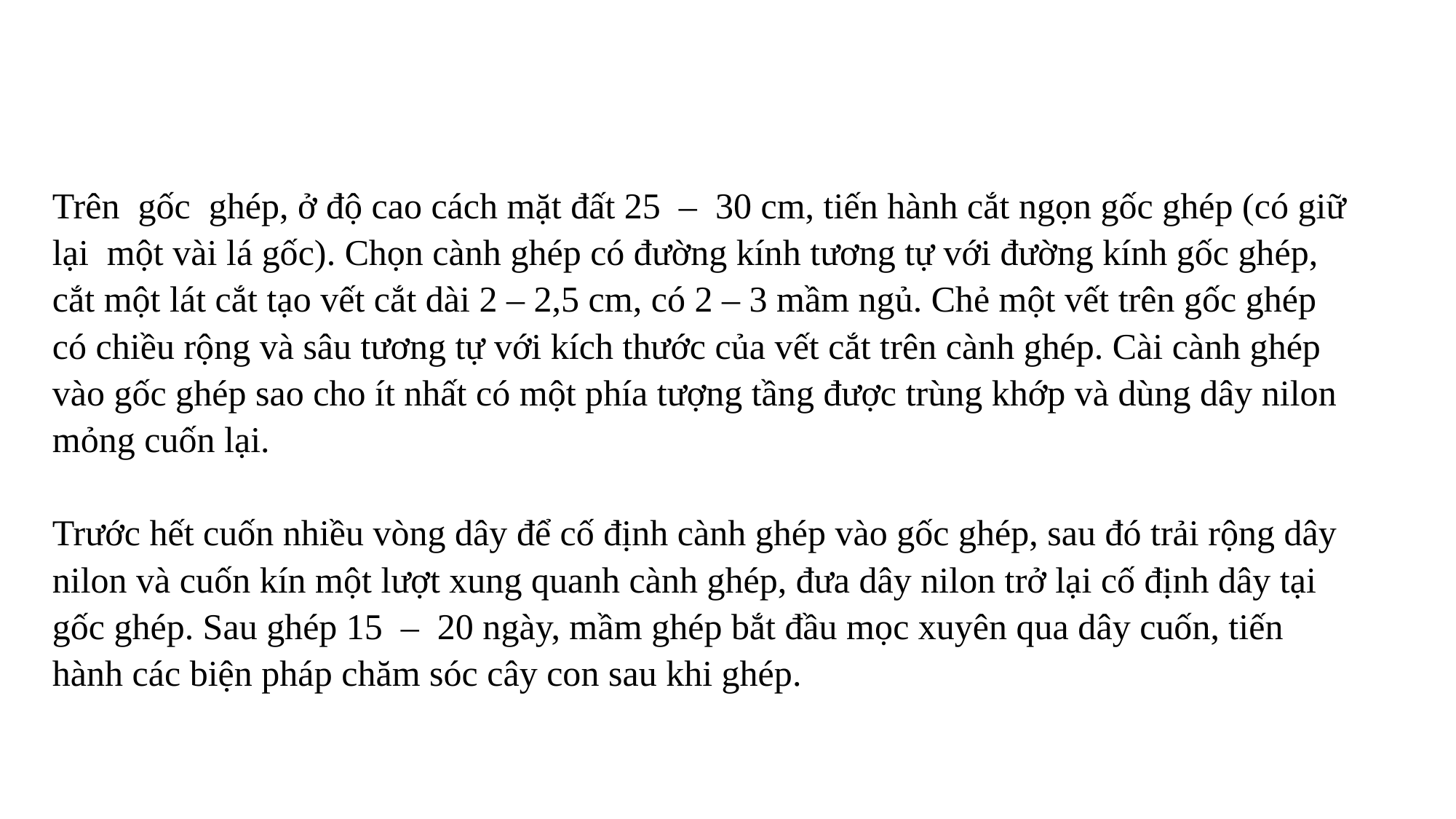

Trên  gốc  ghép, ở độ cao cách mặt đất 25  –  30 cm, tiến hành cắt ngọn gốc ghép (có giữ lại  một vài lá gốc). Chọn cành ghép có đường kính tương tự với đường kính gốc ghép, cắt một lát cắt tạo vết cắt dài 2 – 2,5 cm, có 2 – 3 mầm ngủ. Chẻ một vết trên gốc ghép có chiều rộng và sâu tương tự với kích thước của vết cắt trên cành ghép. Cài cành ghép vào gốc ghép sao cho ít nhất có một phía tượng tầng được trùng khớp và dùng dây nilon mỏng cuốn lại.

Trước hết cuốn nhiều vòng dây để cố định cành ghép vào gốc ghép, sau đó trải rộng dây nilon và cuốn kín một lượt xung quanh cành ghép, đưa dây nilon trở lại cố định dây tại gốc ghép. Sau ghép 15  –  20 ngày, mầm ghép bắt đầu mọc xuyên qua dây cuốn, tiến hành các biện pháp chăm sóc cây con sau khi ghép.